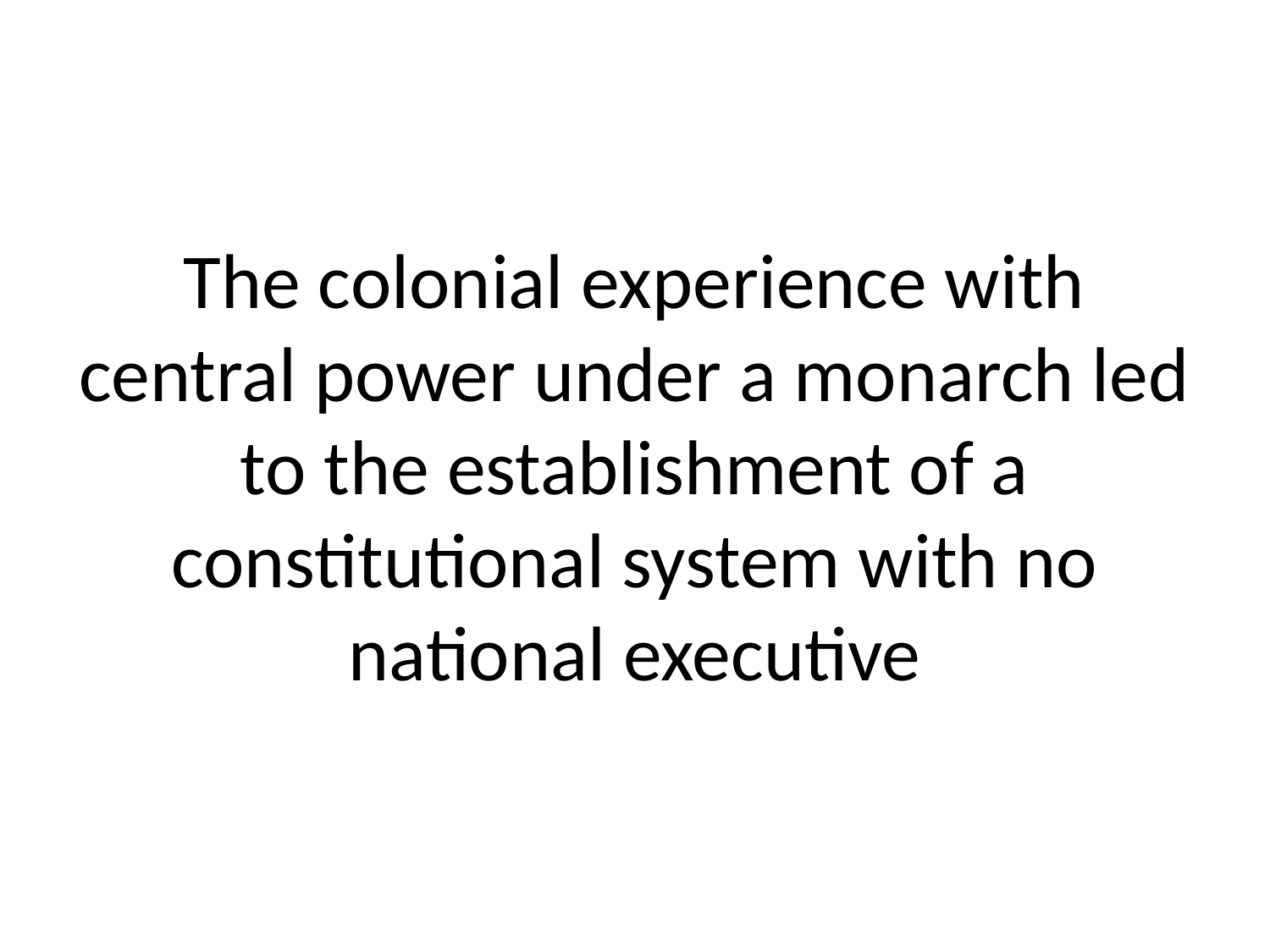

# The colonial experience with central power under a monarch led to the establishment of a constitutional system with no national executive